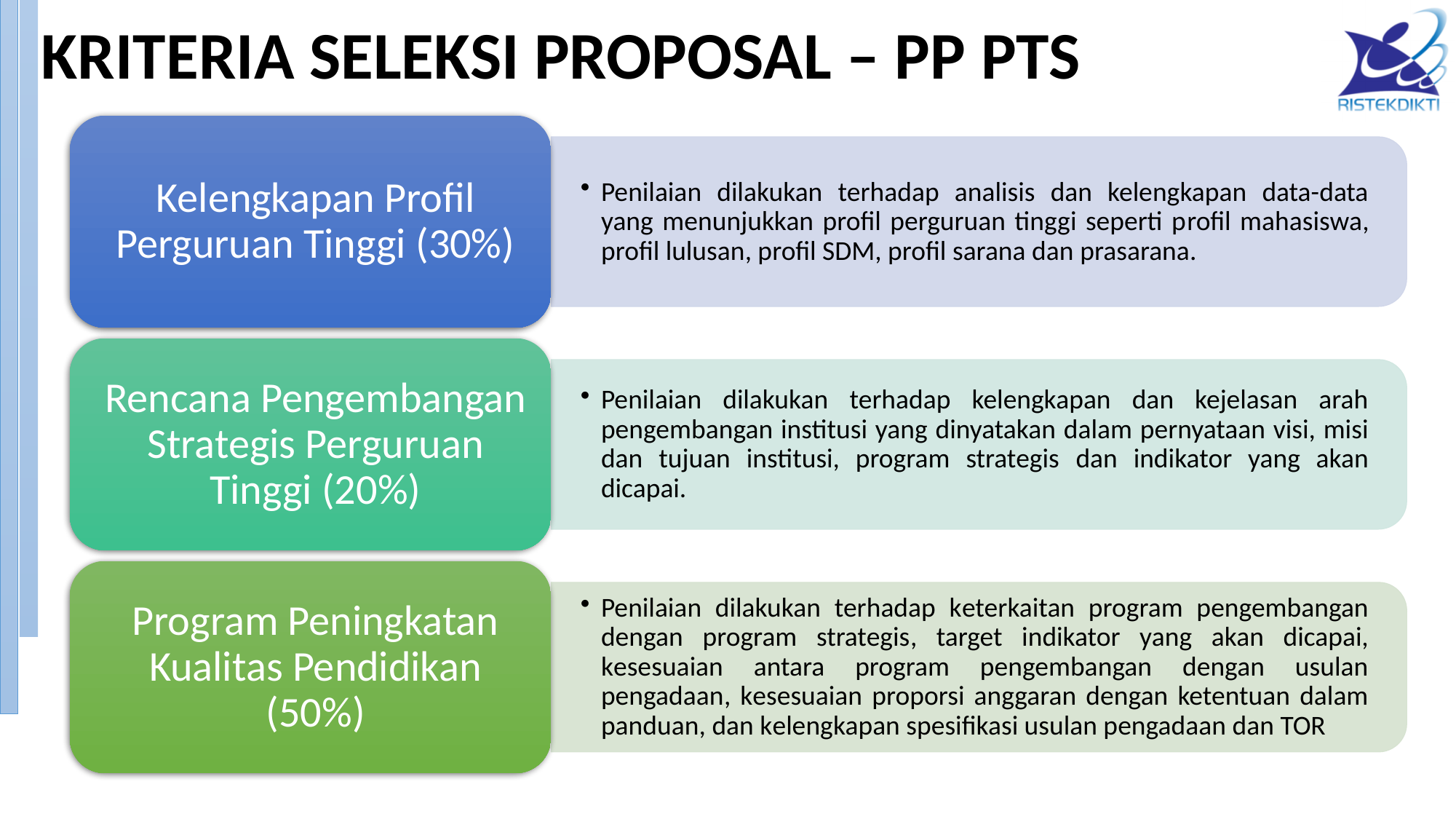

# KRITERIA SELEKSI PROPOSAL – PP PTS
Penilaian dilakukan terhadap analisis dan kelengkapan data-data yang menunjukkan profil perguruan tinggi seperti profil mahasiswa, profil lulusan, profil SDM, profil sarana dan prasarana.
Kelengkapan Profil Perguruan Tinggi (30%)
Penilaian dilakukan terhadap kelengkapan dan kejelasan arah pengembangan institusi yang dinyatakan dalam pernyataan visi, misi dan tujuan institusi, program strategis dan indikator yang akan dicapai.
Rencana Pengembangan Strategis Perguruan Tinggi (20%)
Penilaian dilakukan terhadap keterkaitan program pengembangan dengan program strategis, target indikator yang akan dicapai, kesesuaian antara program pengembangan dengan usulan pengadaan, kesesuaian proporsi anggaran dengan ketentuan dalam panduan, dan kelengkapan spesifikasi usulan pengadaan dan TOR
Program Peningkatan Kualitas Pendidikan (50%)